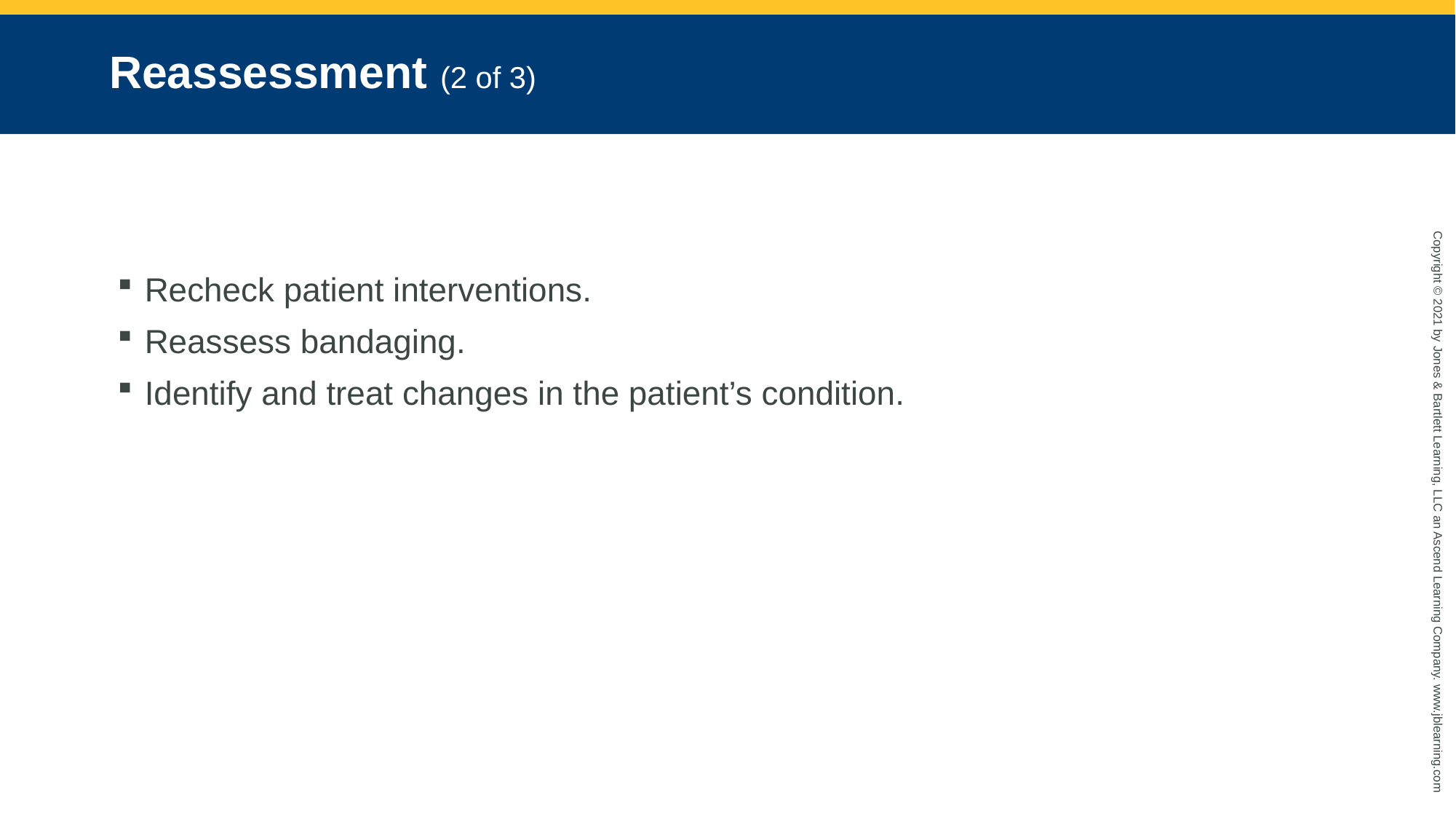

# Reassessment (2 of 3)
Recheck patient interventions.
Reassess bandaging.
Identify and treat changes in the patient’s condition.